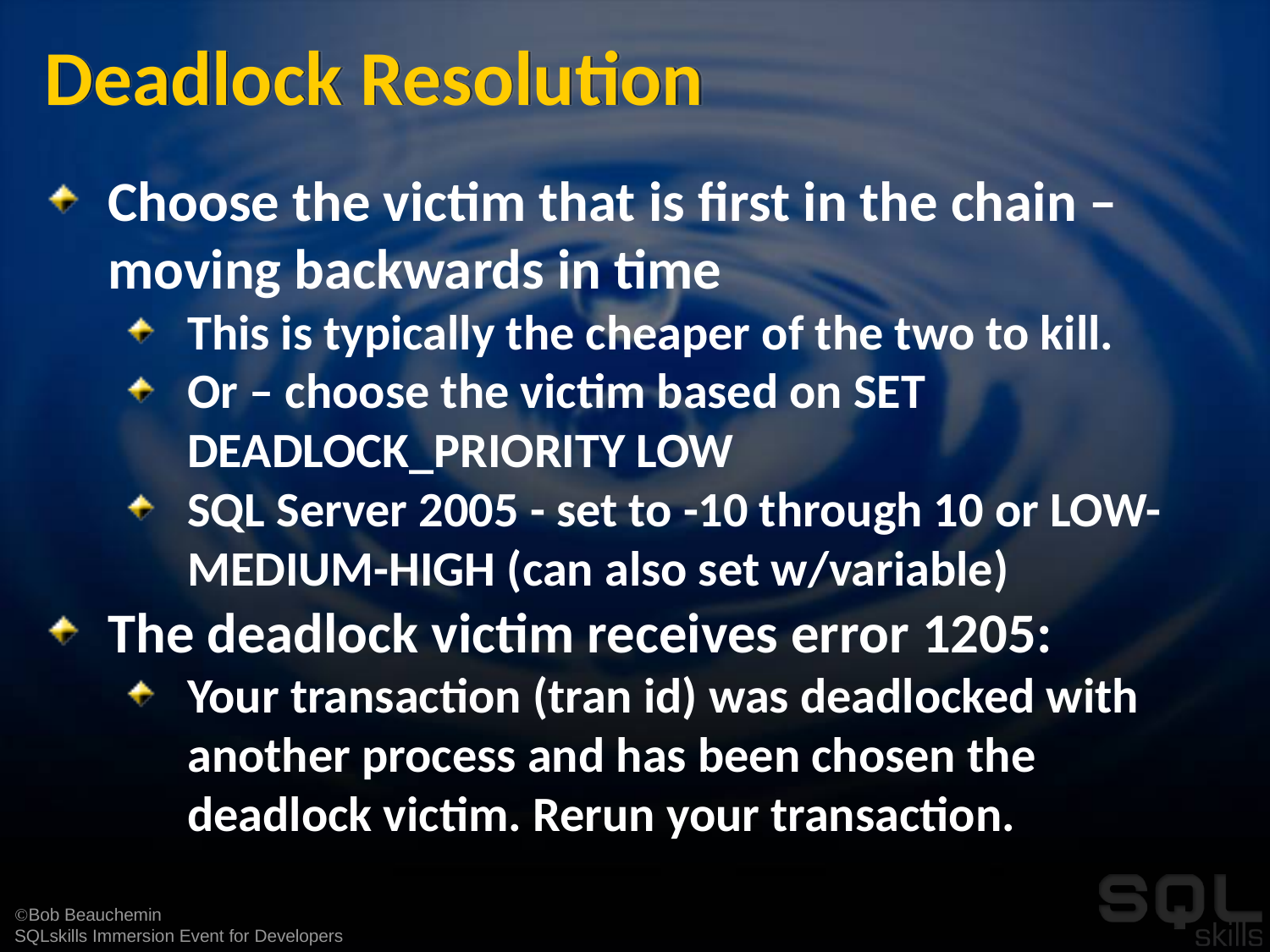

# Deadlock Resolution
Choose the victim that is first in the chain – moving backwards in time
This is typically the cheaper of the two to kill.
Or – choose the victim based on SET DEADLOCK_PRIORITY LOW
SQL Server 2005 - set to -10 through 10 or LOW-MEDIUM-HIGH (can also set w/variable)
The deadlock victim receives error 1205:
Your transaction (tran id) was deadlocked with another process and has been chosen the deadlock victim. Rerun your transaction.